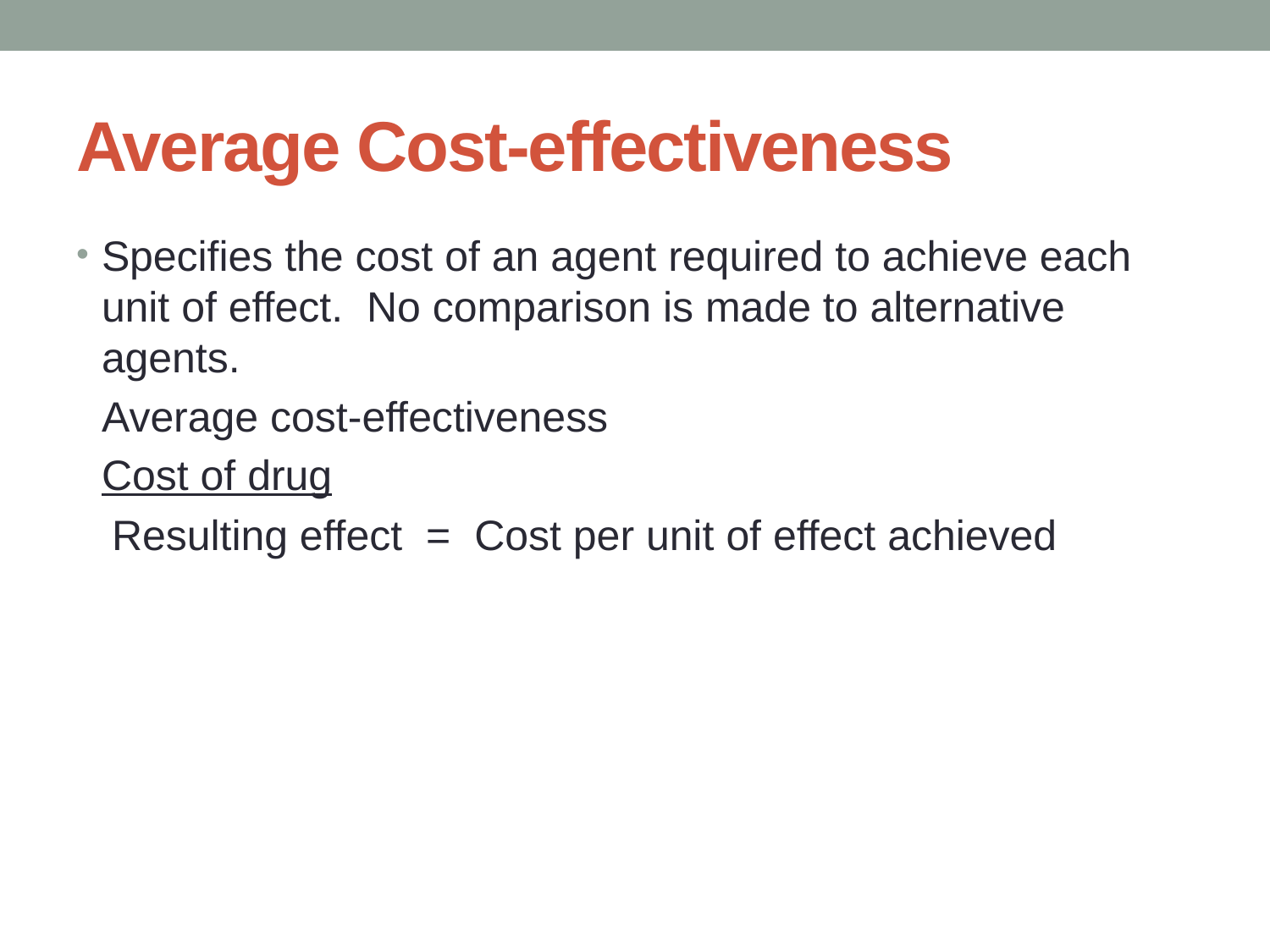

# Average Cost-effectiveness
Specifies the cost of an agent required to achieve each unit of effect.  No comparison is made to alternative agents.
	Average cost-effectiveness
	Cost of drug
   Resulting effect  =  Cost per unit of effect achieved